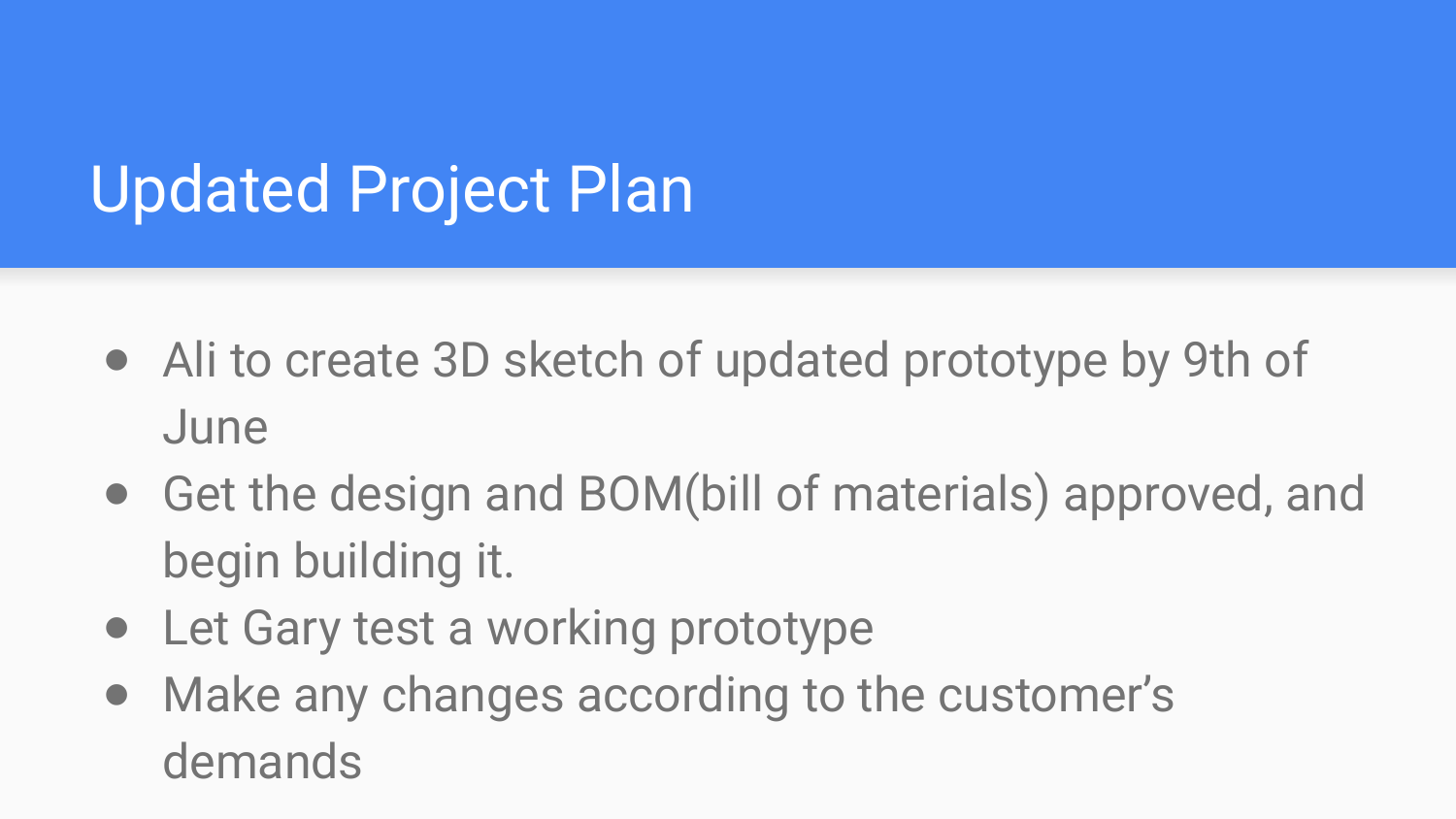

# Updated Project Plan
Ali to create 3D sketch of updated prototype by 9th of June
Get the design and BOM(bill of materials) approved, and begin building it.
Let Gary test a working prototype
Make any changes according to the customer’s demands